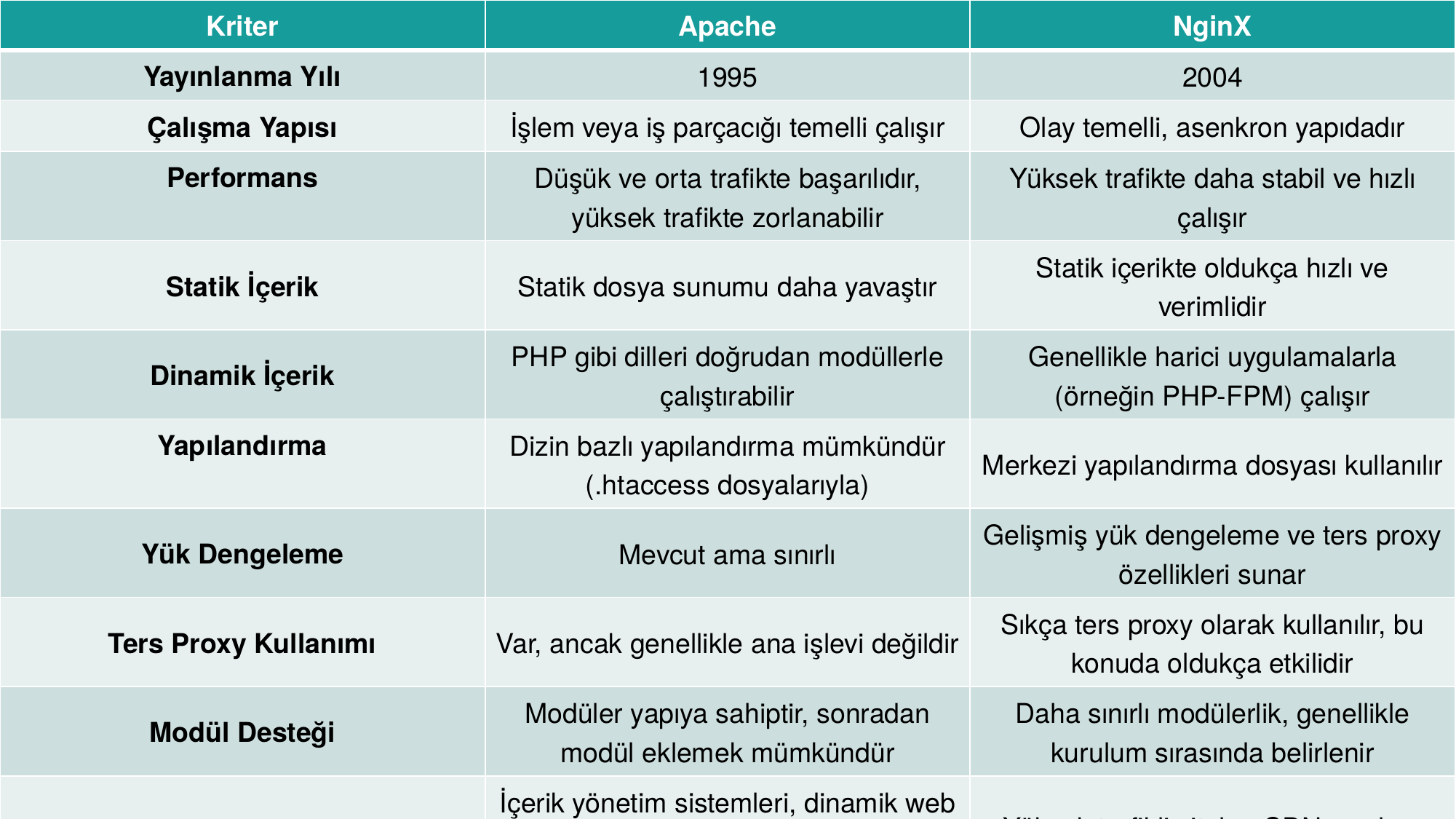

| Kriter | Apache | NginX |
| --- | --- | --- |
| Yayınlanma Yılı | 1995 | 2004 |
| Çalışma Yapısı | İşlem veya iş parçacığı temelli çalışır | Olay temelli, asenkron yapıdadır |
| Performans | Düşük ve orta trafikte başarılıdır, yüksek trafikte zorlanabilir | Yüksek trafikte daha stabil ve hızlı çalışır |
| Statik İçerik | Statik dosya sunumu daha yavaştır | Statik içerikte oldukça hızlı ve verimlidir |
| Dinamik İçerik | PHP gibi dilleri doğrudan modüllerle çalıştırabilir | Genellikle harici uygulamalarla (örneğin PHP-FPM) çalışır |
| Yapılandırma | Dizin bazlı yapılandırma mümkündür (.htaccess dosyalarıyla) | Merkezi yapılandırma dosyası kullanılır |
| Yük Dengeleme | Mevcut ama sınırlı | Gelişmiş yük dengeleme ve ters proxy özellikleri sunar |
| Ters Proxy Kullanımı | Var, ancak genellikle ana işlevi değildir | Sıkça ters proxy olarak kullanılır, bu konuda oldukça etkilidir |
| Modül Desteği | Modüler yapıya sahiptir, sonradan modül eklemek mümkündür | Daha sınırlı modülerlik, genellikle kurulum sırasında belirlenir |
| Kullanım Alanları | İçerik yönetim sistemleri, dinamik web siteleri için yaygın olarak tercih edilir | Yüksek trafikli siteler, CDN yapıları, statik içerik sunumu için idealdir |